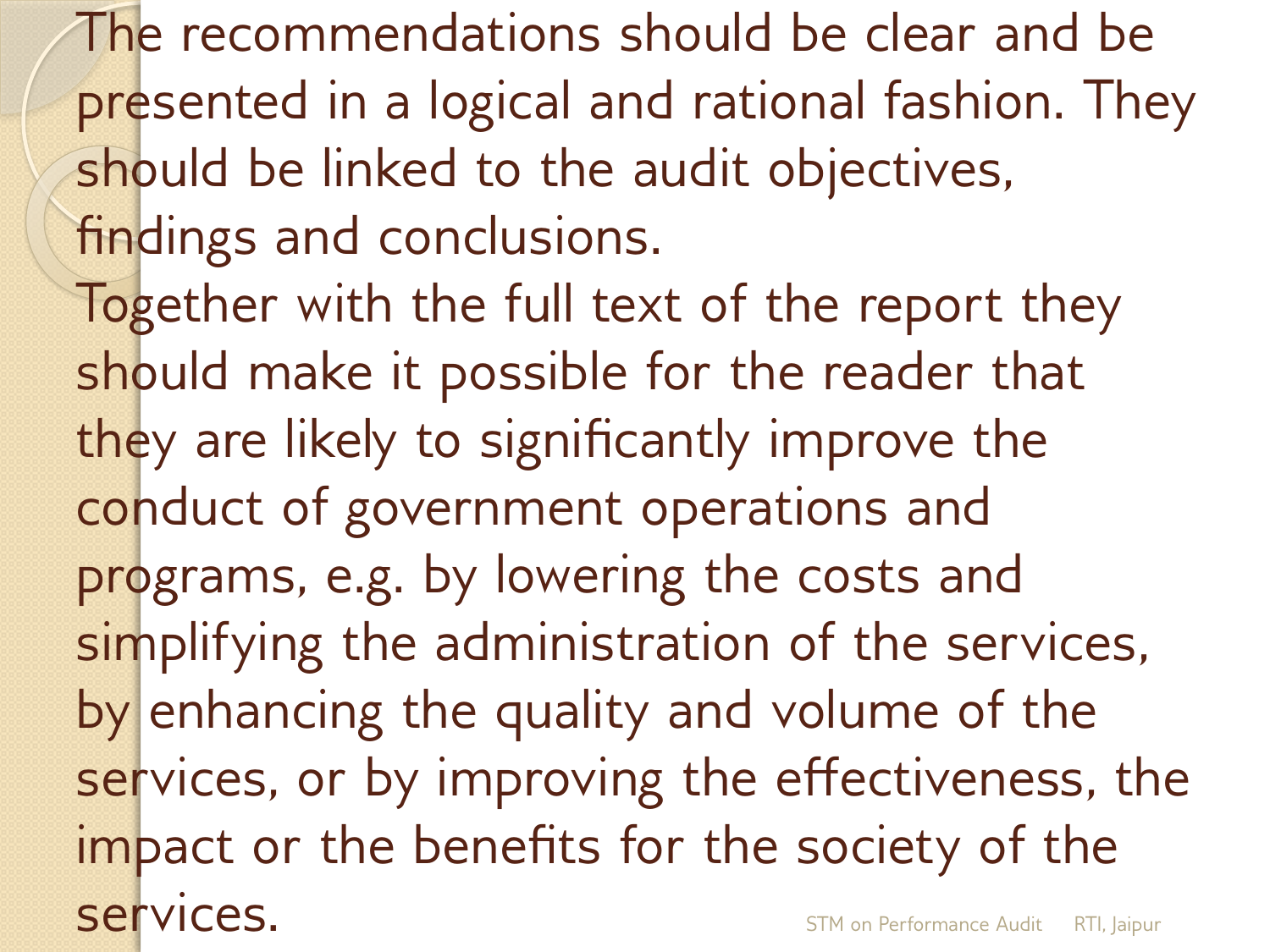

# The recommendations should be clear and be presented in a logical and rational fashion. They should be linked to the audit objectives, findings and conclusions. Together with the full text of the report they should make it possible for the reader that they are likely to significantly improve the conduct of government operations and programs, e.g. by lowering the costs and simplifying the administration of the services, by enhancing the quality and volume of the services, or by improving the effectiveness, the impact or the benefits for the society of the services.
STM on Performance Audit     RTI, Jaipur